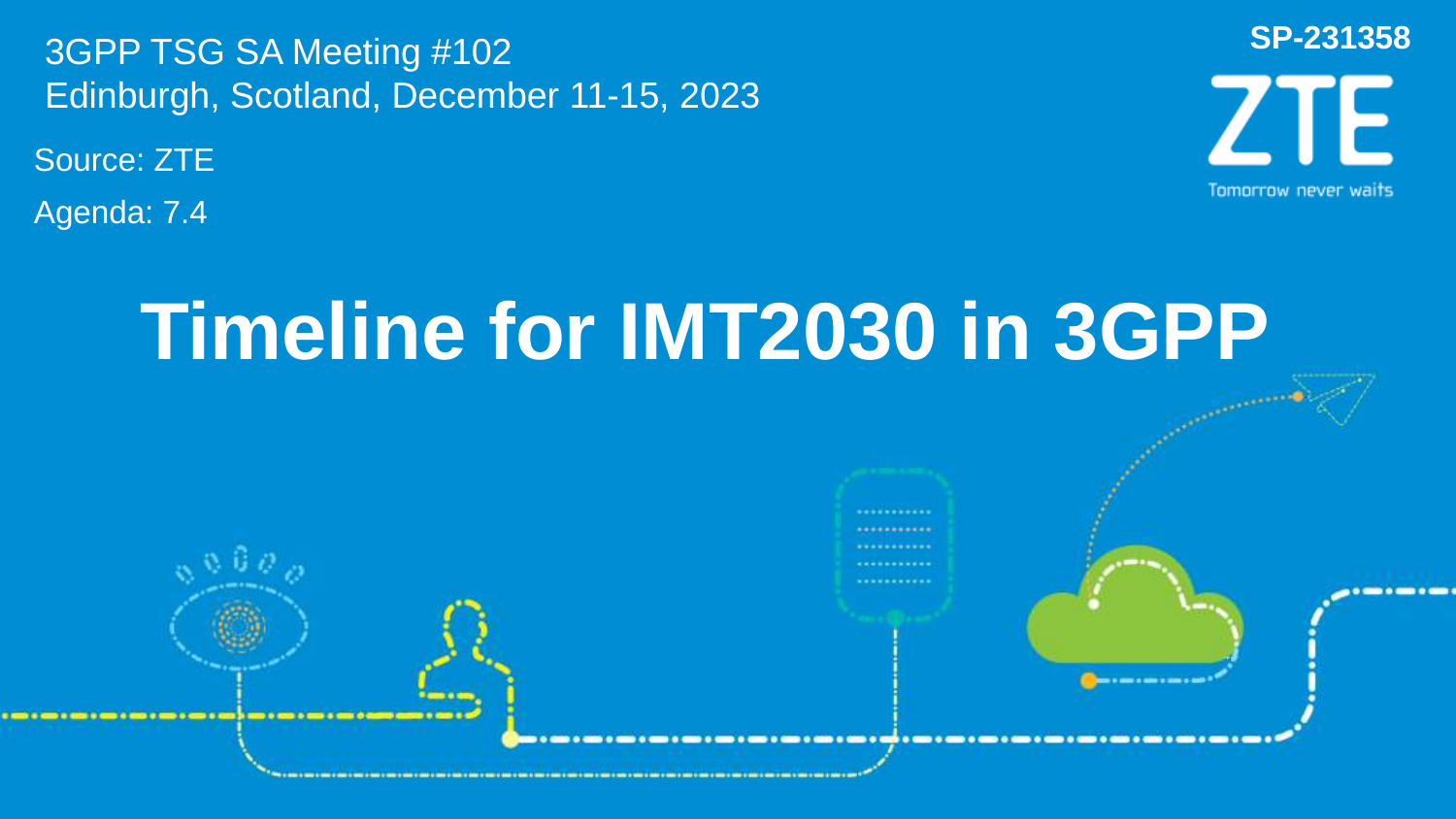

SP-231358
3GPP TSG SA Meeting #102
Edinburgh, Scotland, December 11-15, 2023
Source: ZTE
Agenda: 7.4

Timeline for IMT2030 in 3GPP